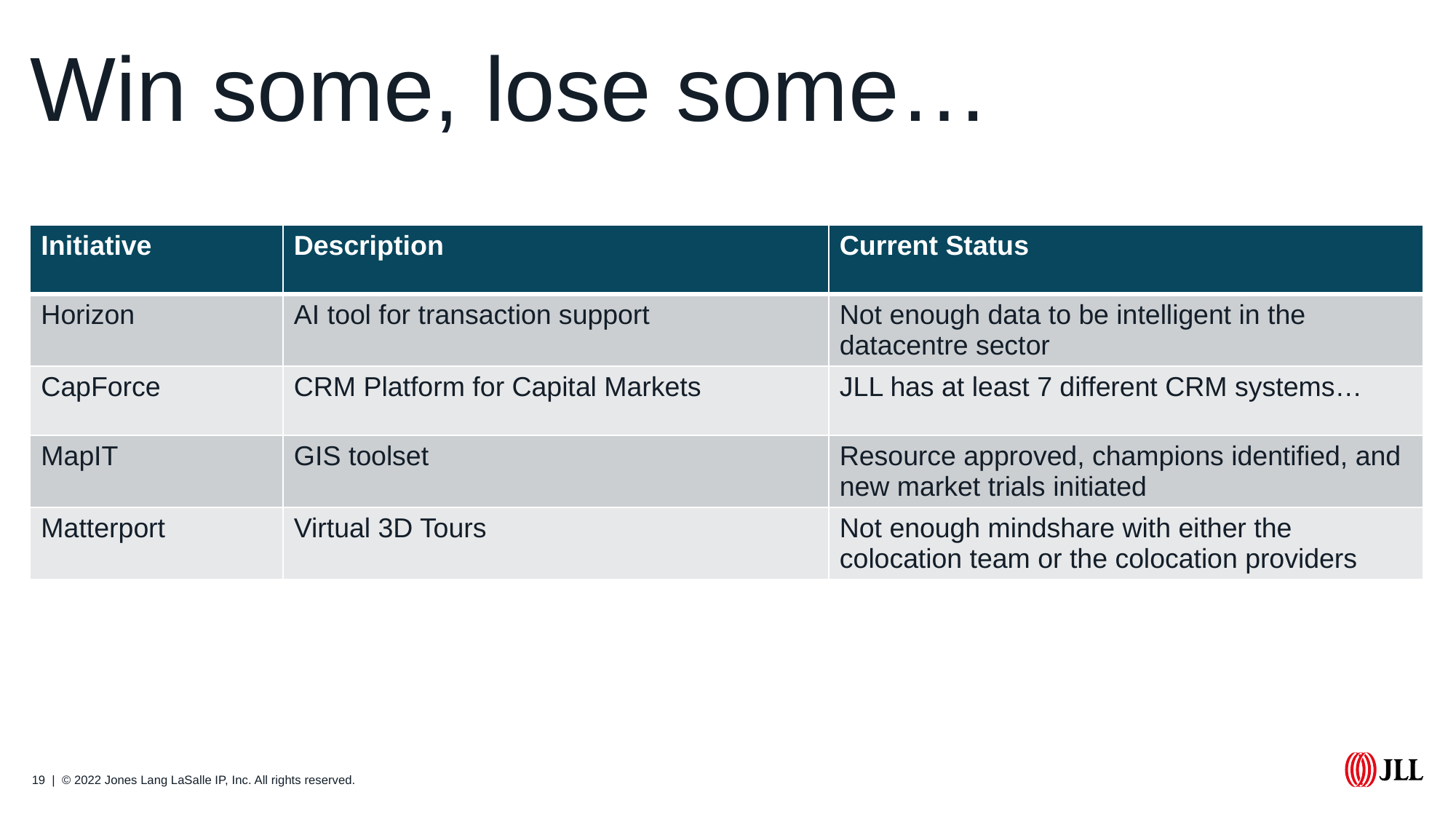

# Win some, lose some…
| Initiative | Description | Current Status |
| --- | --- | --- |
| Horizon | AI tool for transaction support | Not enough data to be intelligent in the datacentre sector |
| CapForce | CRM Platform for Capital Markets | JLL has at least 7 different CRM systems… |
| MapIT | GIS toolset | Resource approved, champions identified, and new market trials initiated |
| Matterport | Virtual 3D Tours | Not enough mindshare with either the colocation team or the colocation providers |